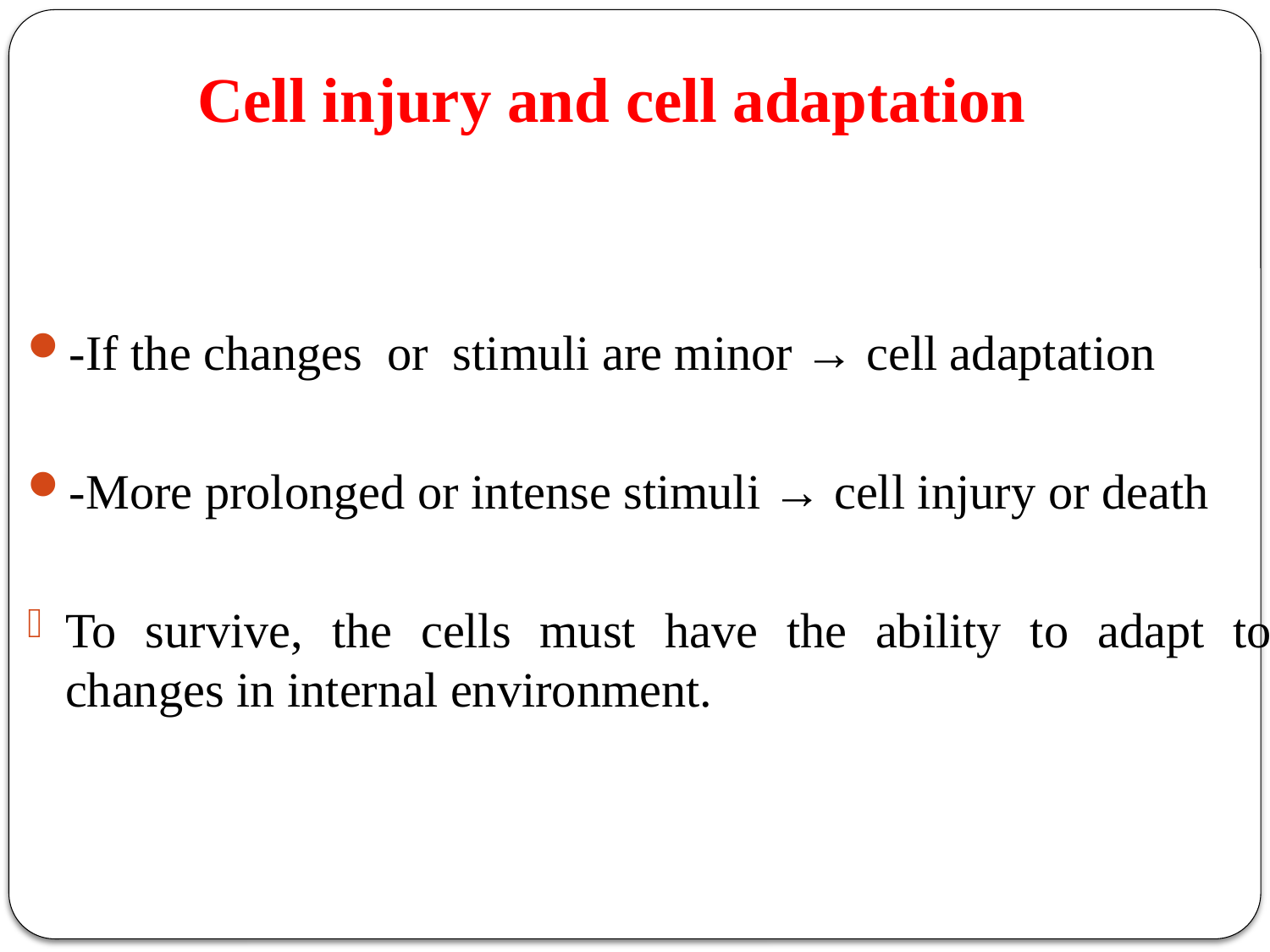

Cell injury and cell adaptation

-If the changes  or  stimuli are minor → cell adaptation

-More prolonged or intense stimuli → cell injury or death

To survive, the cells must have the ability to adapt to changes in internal environment.